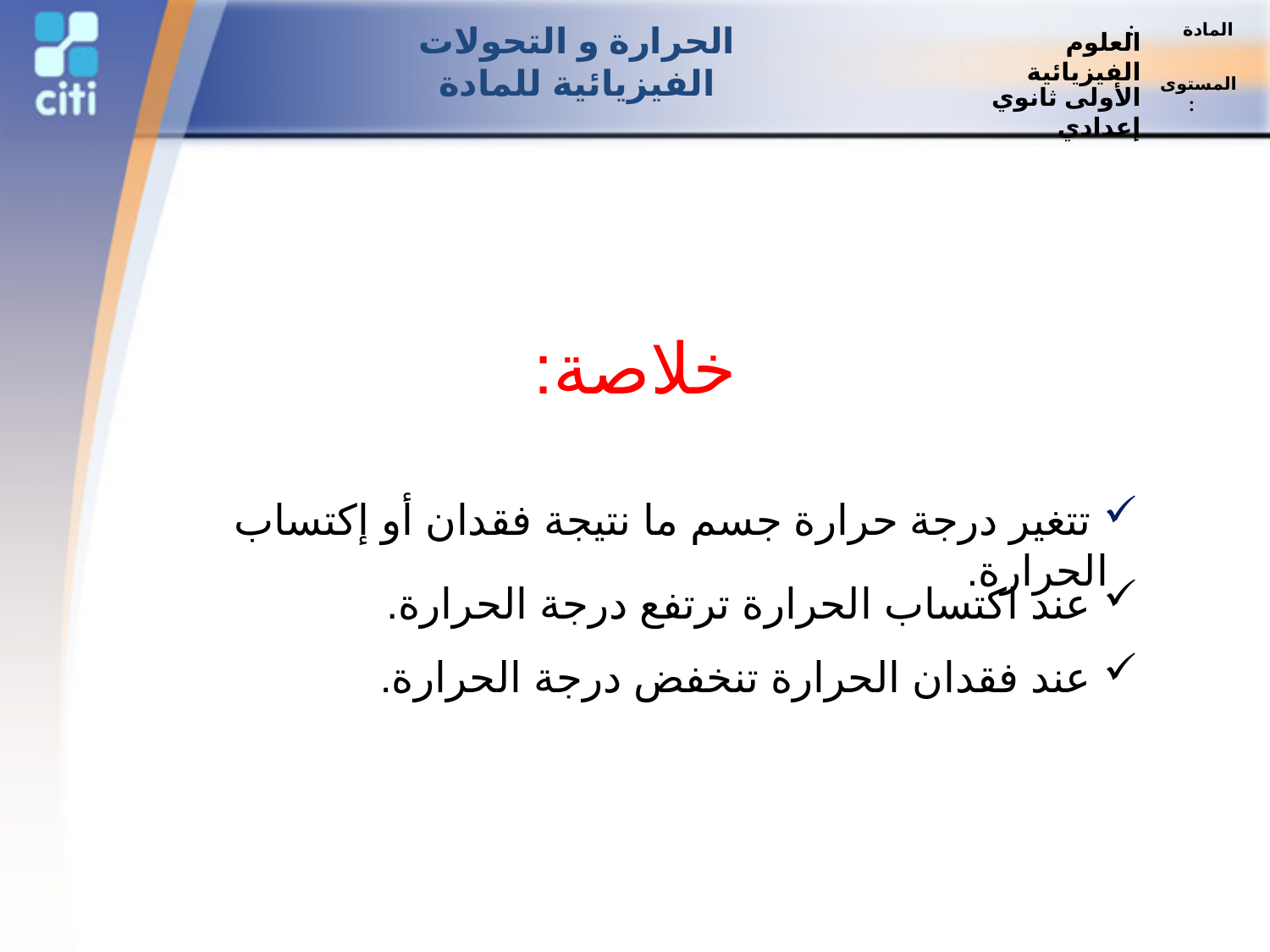

العلوم الفيزيائية
المادة           :
الحرارة و التحولات الفيزيائية للمادة
الأولى ثانوي إعدادي
المستوى     :

خلاصة:
 تتغير درجة حرارة جسم ما نتيجة فقدان أو إكتساب الحرارة.
 عند اكتساب الحرارة ترتفع درجة الحرارة.
 عند فقدان الحرارة تنخفض درجة الحرارة.